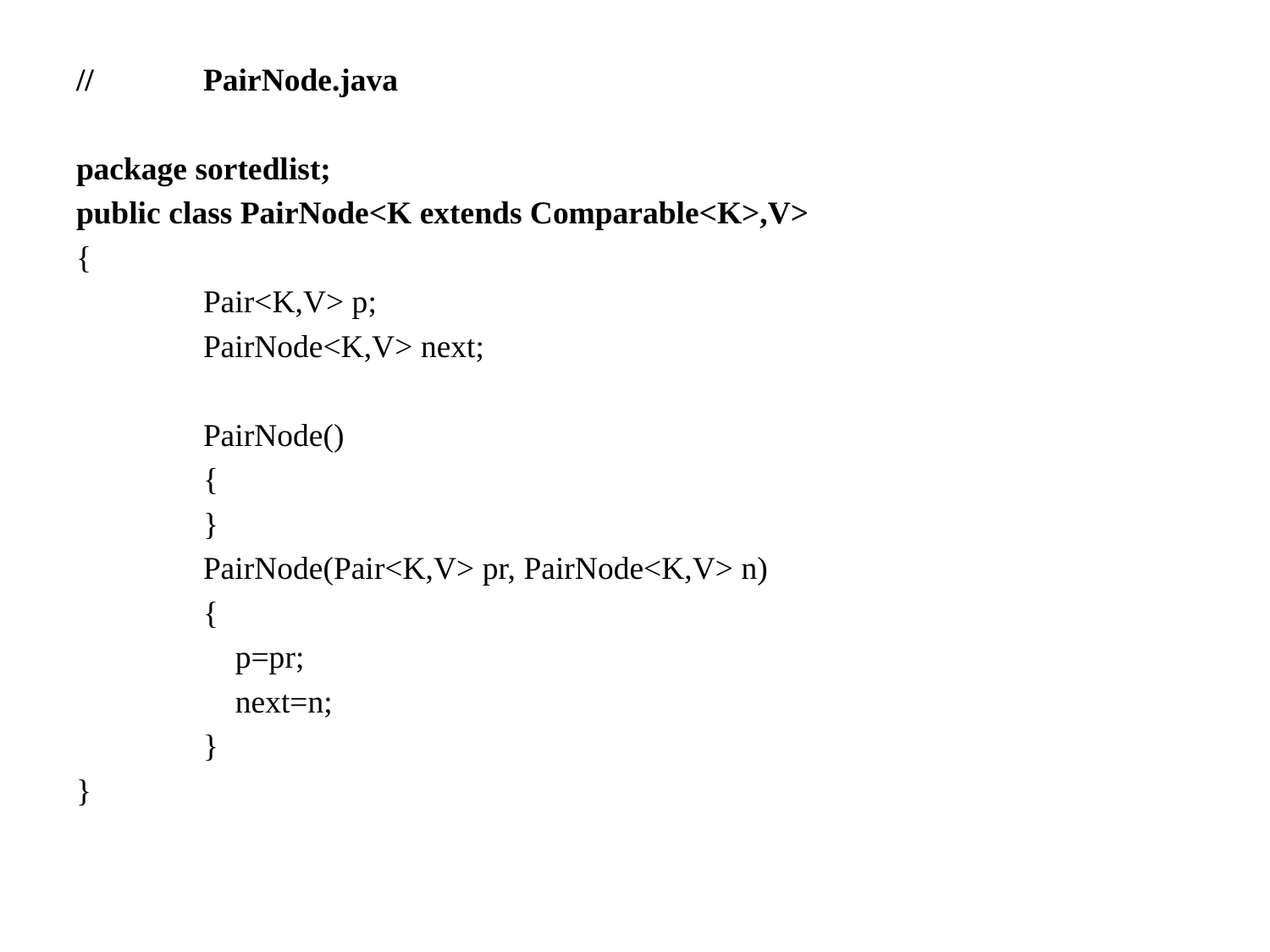

// 	PairNode.java

package sortedlist;
public class PairNode<K extends Comparable<K>,V>
{
	Pair<K,V> p;
	PairNode<K,V> next;

	PairNode()
	{
	}
	PairNode(Pair<K,V> pr, PairNode<K,V> n)
	{
	    p=pr;
	    next=n;
     	}
}